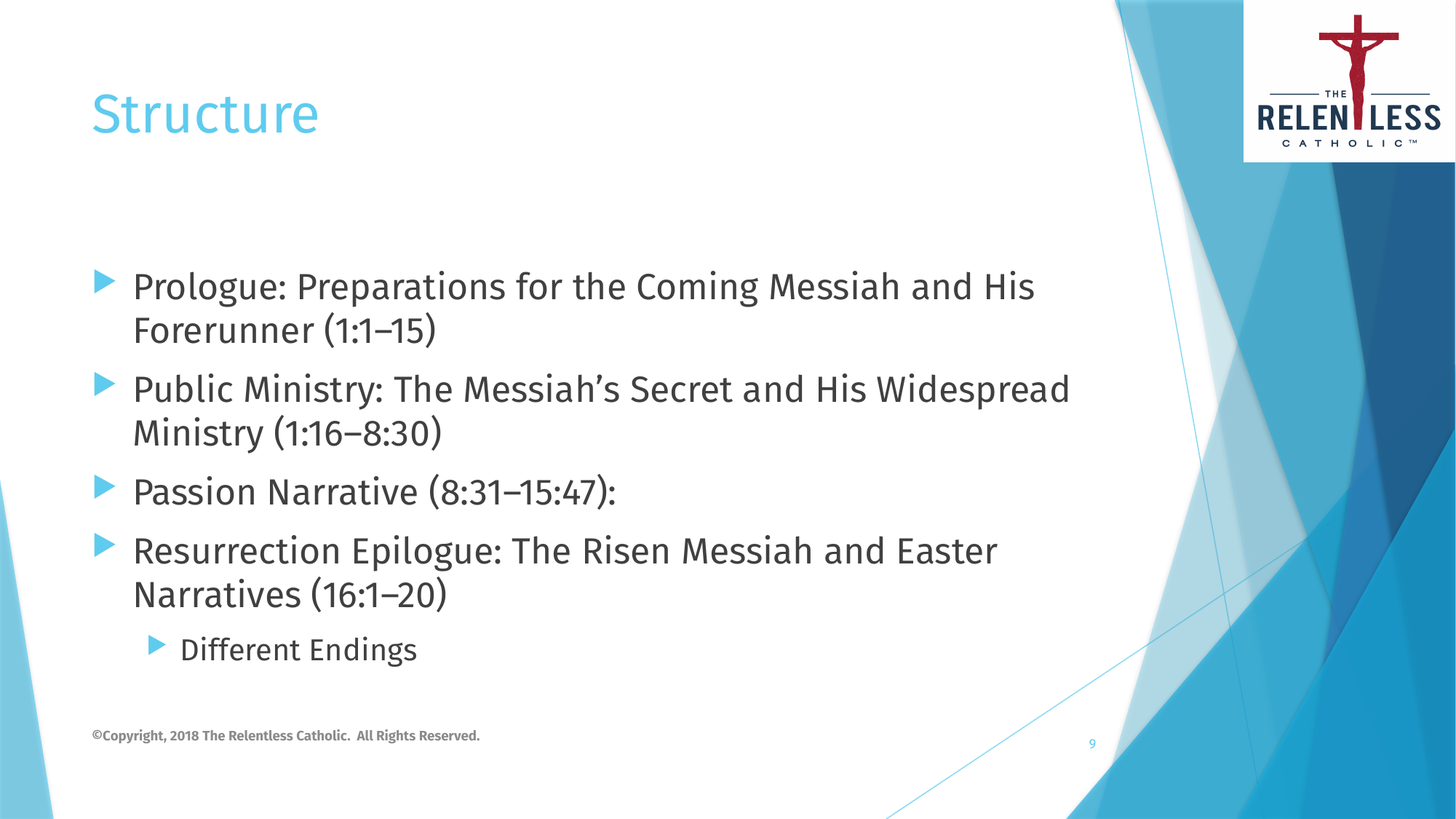

# Structure
Prologue: Preparations for the Coming Messiah and His Forerunner (1:1–15)
Public Ministry: The Messiah’s Secret and His Widespread Ministry (1:16–8:30)
Passion Narrative (8:31–15:47):
Resurrection Epilogue: The Risen Messiah and Easter Narratives (16:1–20)
Different Endings

©Copyright, 2018 The Relentless Catholic.  All Rights Reserved.

9